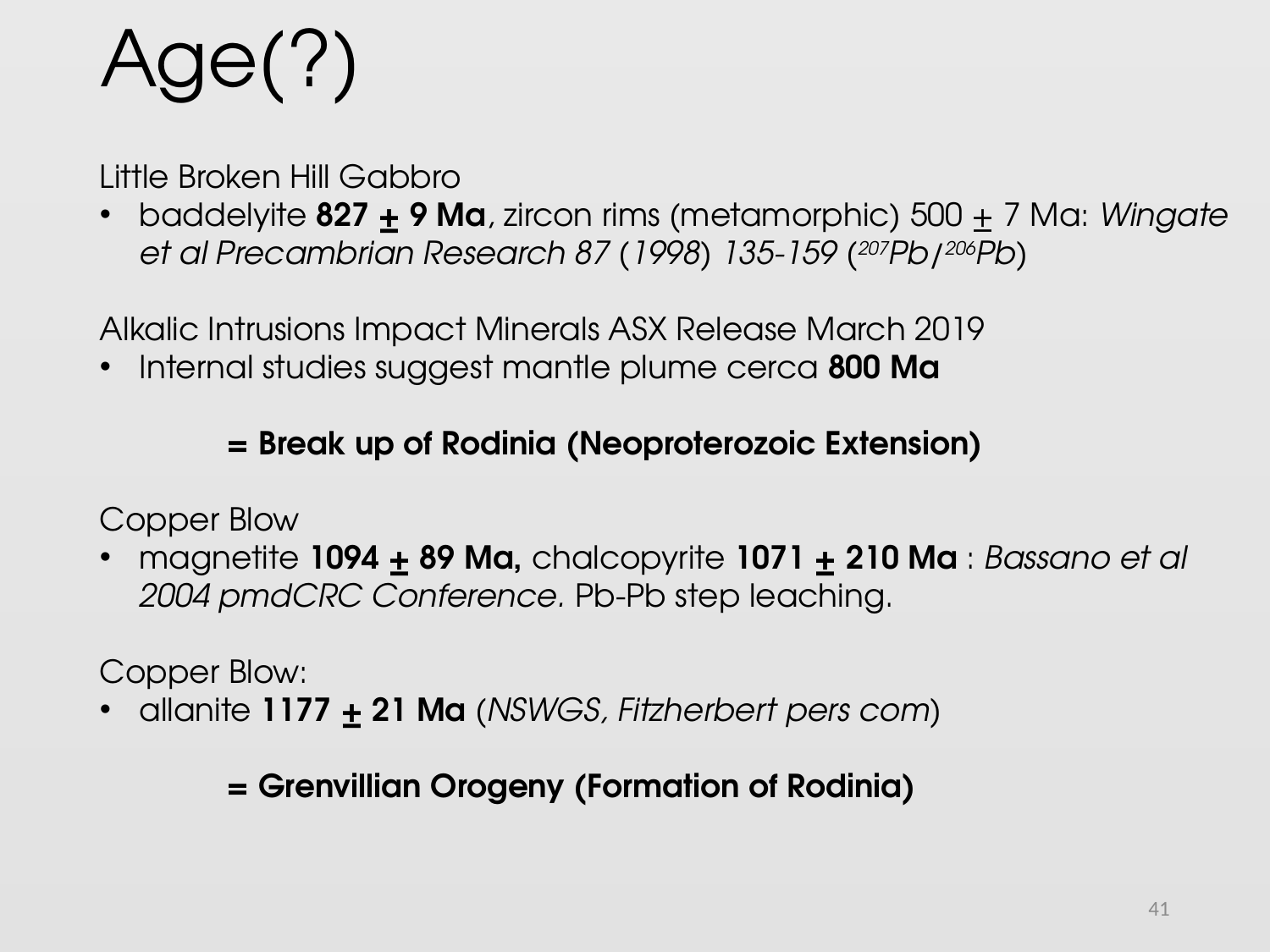

# Age(?)
Little Broken Hill Gabbro
baddelyite 827 ± 9 Ma, zircon rims (metamorphic) 500 ± 7 Ma: Wingate et al Precambrian Research 87 (1998) 135-159 (207Pb/206Pb)

Alkalic Intrusions Impact Minerals ASX Release March 2019
Internal studies suggest mantle plume cerca 800 Ma

	= Break up of Rodinia (Neoproterozoic Extension)

Copper Blow
magnetite 1094 ± 89 Ma, chalcopyrite 1071 ± 210 Ma : Bassano et al 2004 pmdCRC Conference. Pb-Pb step leaching.

Copper Blow:
allanite 1177 ± 21 Ma (NSWGS, Fitzherbert pers com)

	= Grenvillian Orogeny (Formation of Rodinia)

41